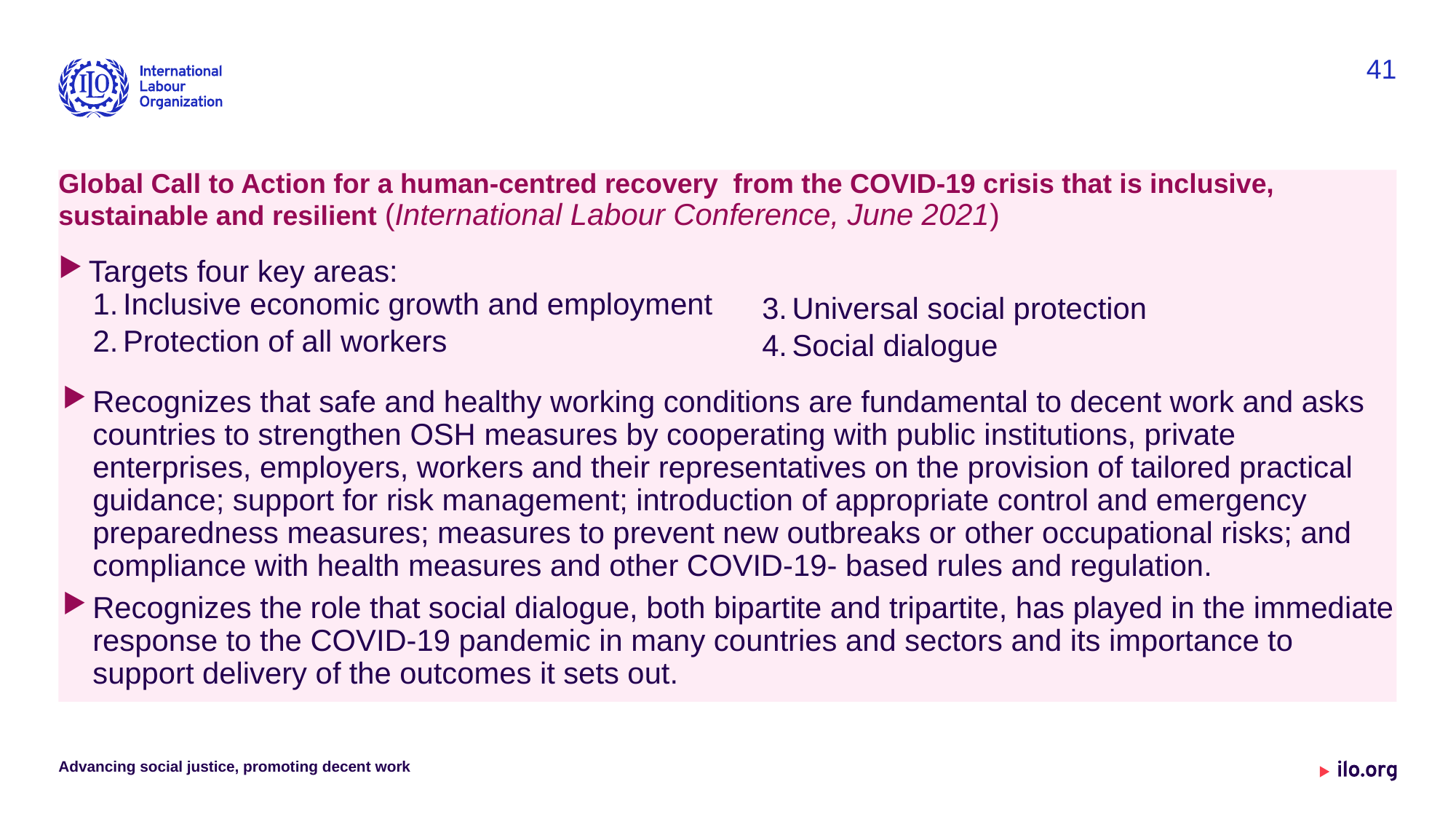

41
Global Call to Action for a human-centred recovery  from the COVID-19 crisis that is inclusive, sustainable and resilient (International Labour Conference, June 2021)

Targets four key areas:
Inclusive economic growth and employment
Protection of all workers

Universal social protection
Social dialogue
Recognizes that safe and healthy working conditions are fundamental to decent work and asks countries to strengthen OSH measures by cooperating with public institutions, private enterprises, employers, workers and their representatives on the provision of tailored practical guidance; support for risk management; introduction of appropriate control and emergency preparedness measures; measures to prevent new outbreaks or other occupational risks; and compliance with health measures and other COVID-19- based rules and regulation.
Recognizes the role that social dialogue, both bipartite and tripartite, has played in the immediate response to the COVID-19 pandemic in many countries and sectors and its importance to support delivery of the outcomes it sets out.
Advancing social justice, promoting decent work
Date: Monday / 01 / October / 2019